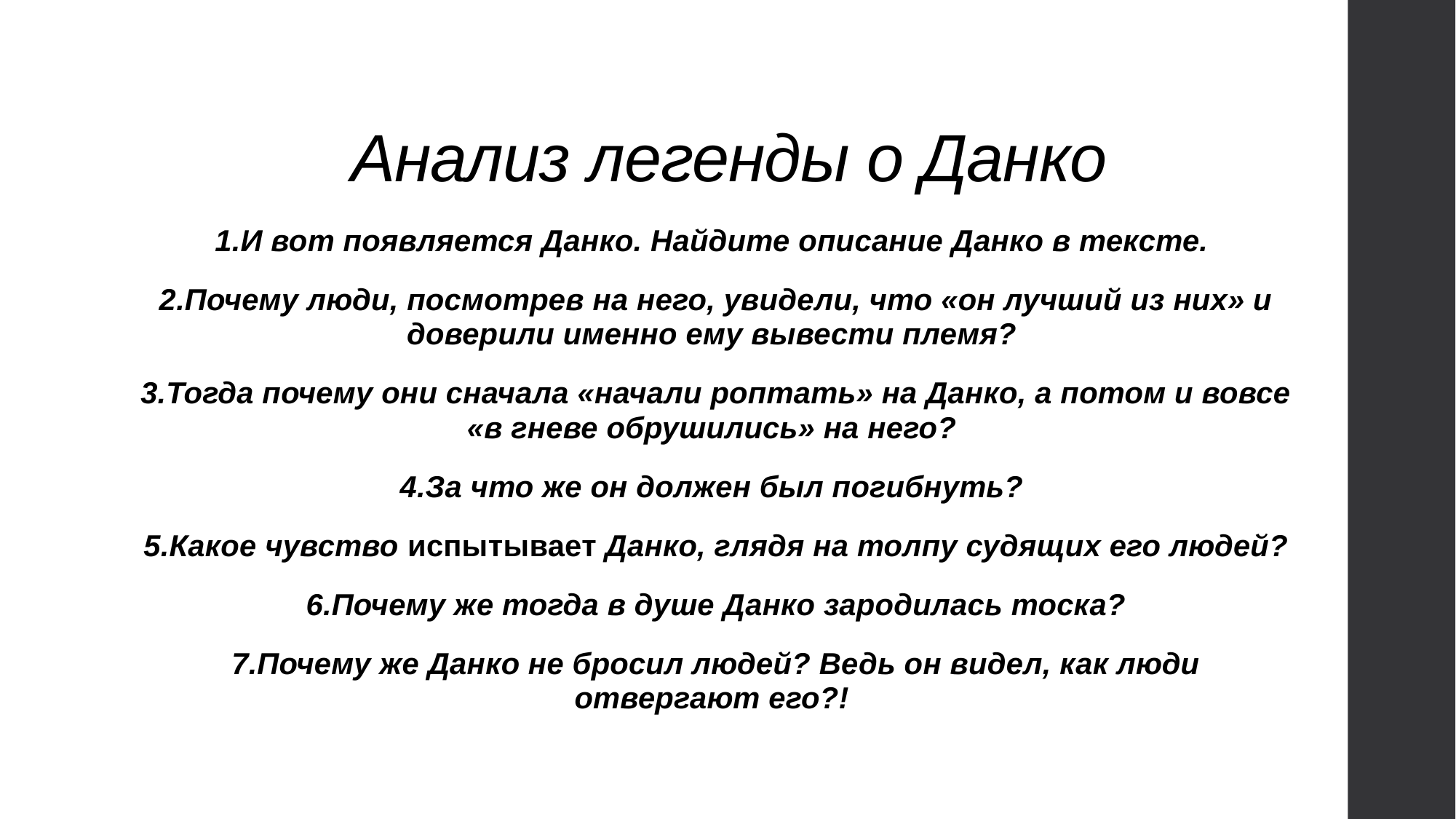

# Анализ легенды о Данко
1.И вот появляется Данко. Найдите описание Данко в тексте.
2.Почему люди, посмотрев на него, увидели, что «он лучший из них» и доверили именно ему вывести племя?
3.Тогда почему они сначала «начали роптать» на Данко, а потом и вовсе «в гневе обрушились» на него?
4.За что же он должен был погибнуть?
5.Какое чувство испытывает Данко, глядя на толпу судящих его людей?
6.Почему же тогда в душе Данко зародилась тоска?
7.Почему же Данко не бросил людей? Ведь он видел, как люди отвергают его?!